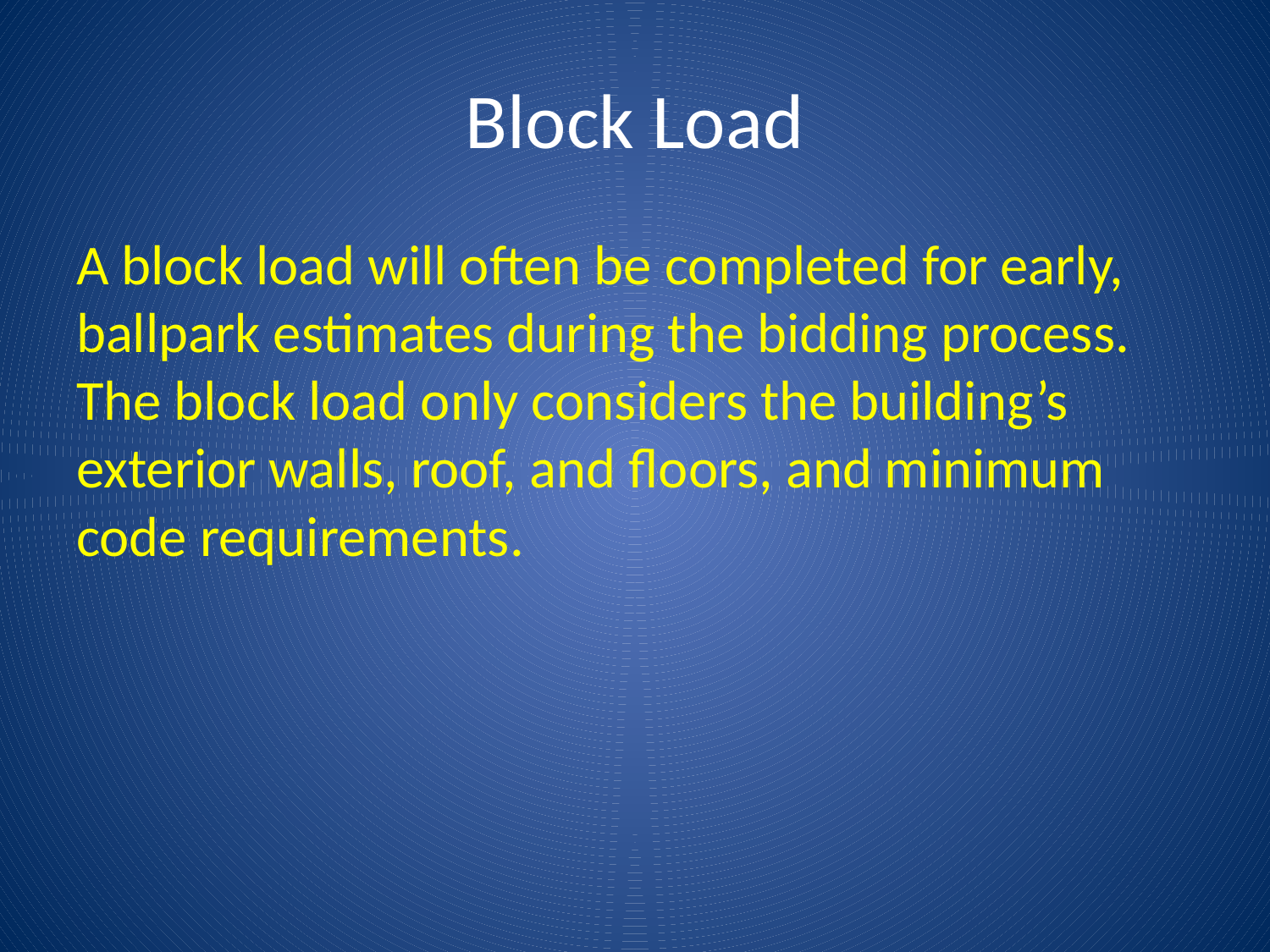

# Block Load
A block load will often be completed for early, ballpark estimates during the bidding process. The block load only considers the building’s exterior walls, roof, and floors, and minimum code requirements.